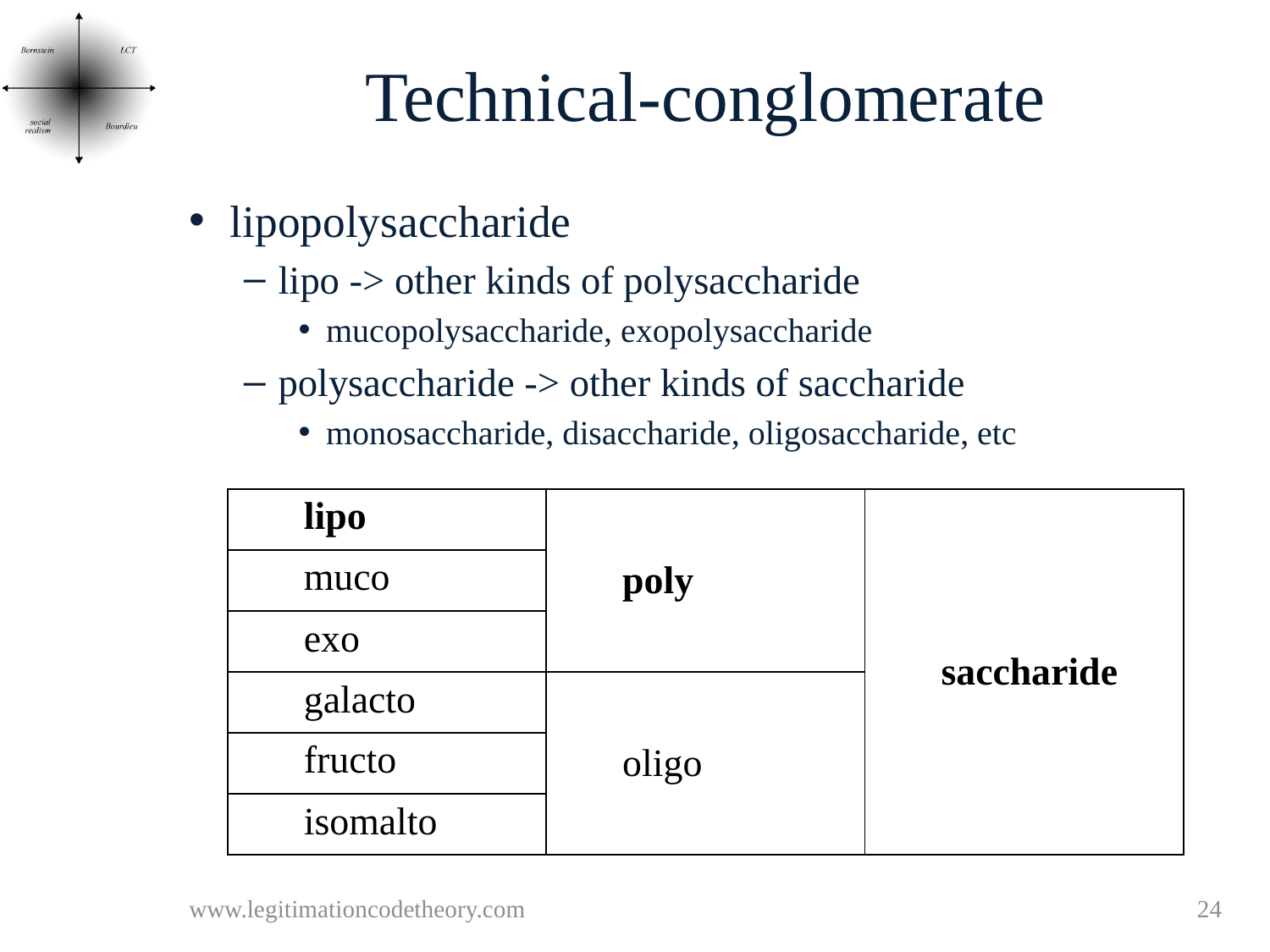

# Technical-conglomerate

lipopolysaccharide
lipo -> other kinds of polysaccharide
mucopolysaccharide, exopolysaccharide
polysaccharide -> other kinds of saccharide
monosaccharide, disaccharide, oligosaccharide, etc
| lipo | poly | saccharide |
| --- | --- | --- |
| muco |  |  |
| exo |  |  |
| galacto | oligo |  |
| fructo |  |  |
| isomalto |  |  |
www.legitimationcodetheory.com
24